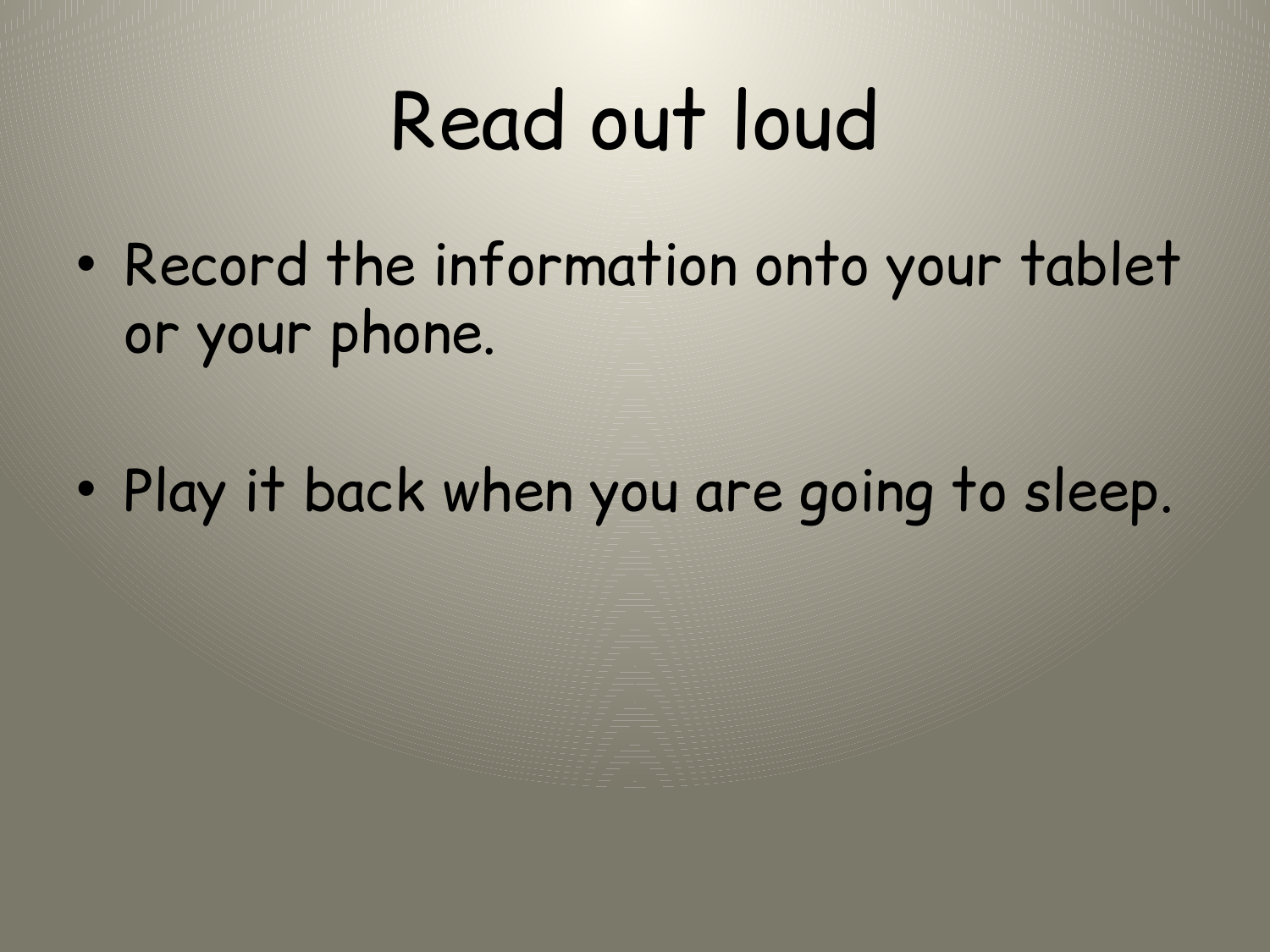

# Read out loud
Record the information onto your tablet or your phone.

Play it back when you are going to sleep.